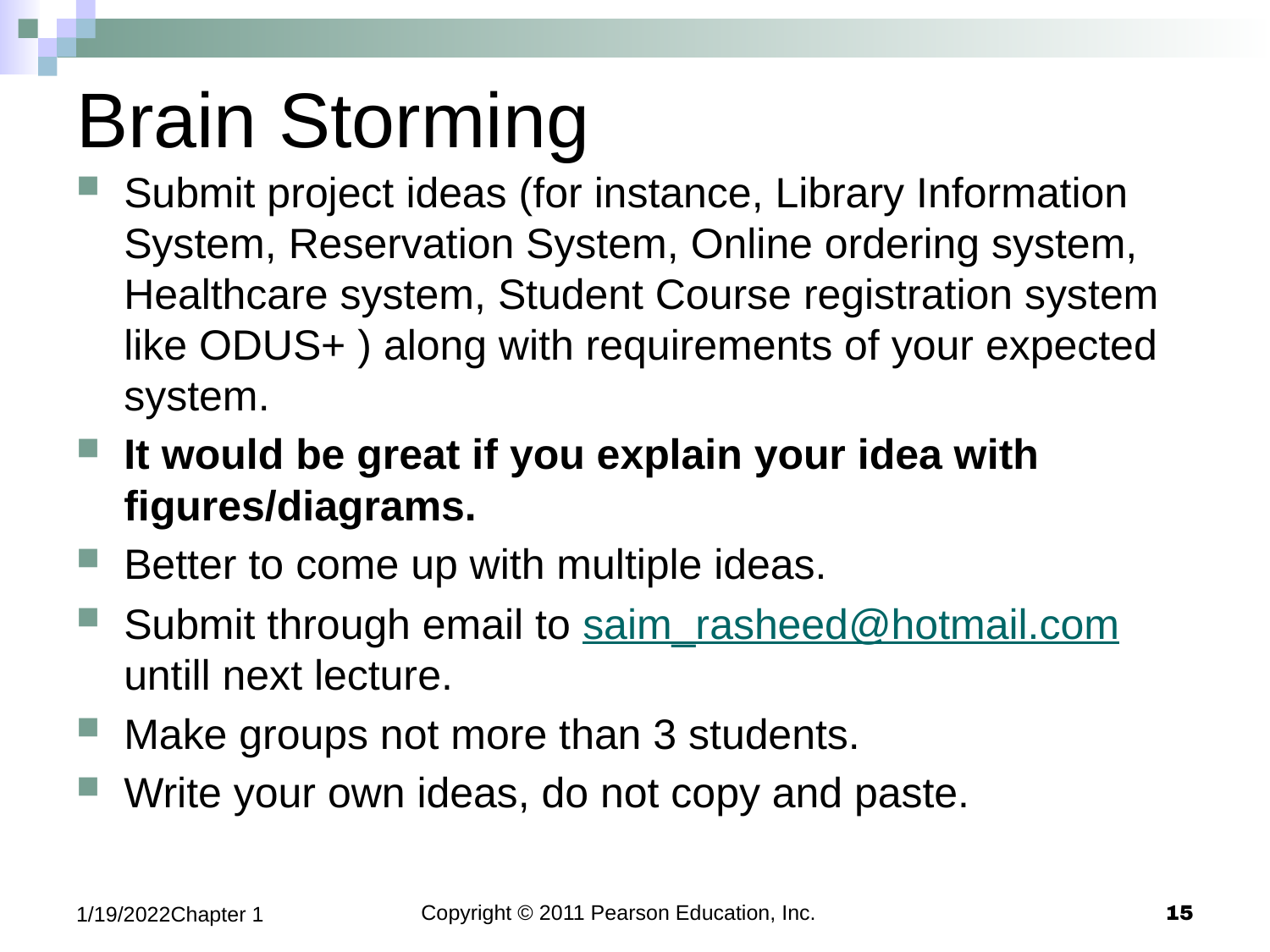

# Brain Storming
Submit project ideas (for instance, Library Information System, Reservation System, Online ordering system, Healthcare system, Student Course registration system like ODUS+ ) along with requirements of your expected system.
It would be great if you explain your idea with figures/diagrams.
Better to come up with multiple ideas.
Submit through email to saim_rasheed@hotmail.com	untill next lecture.
Make groups not more than 3 students.
Write your own ideas, do not copy and paste.
1/19/2022Chapter 1
Copyright © 2011 Pearson Education, Inc.
15